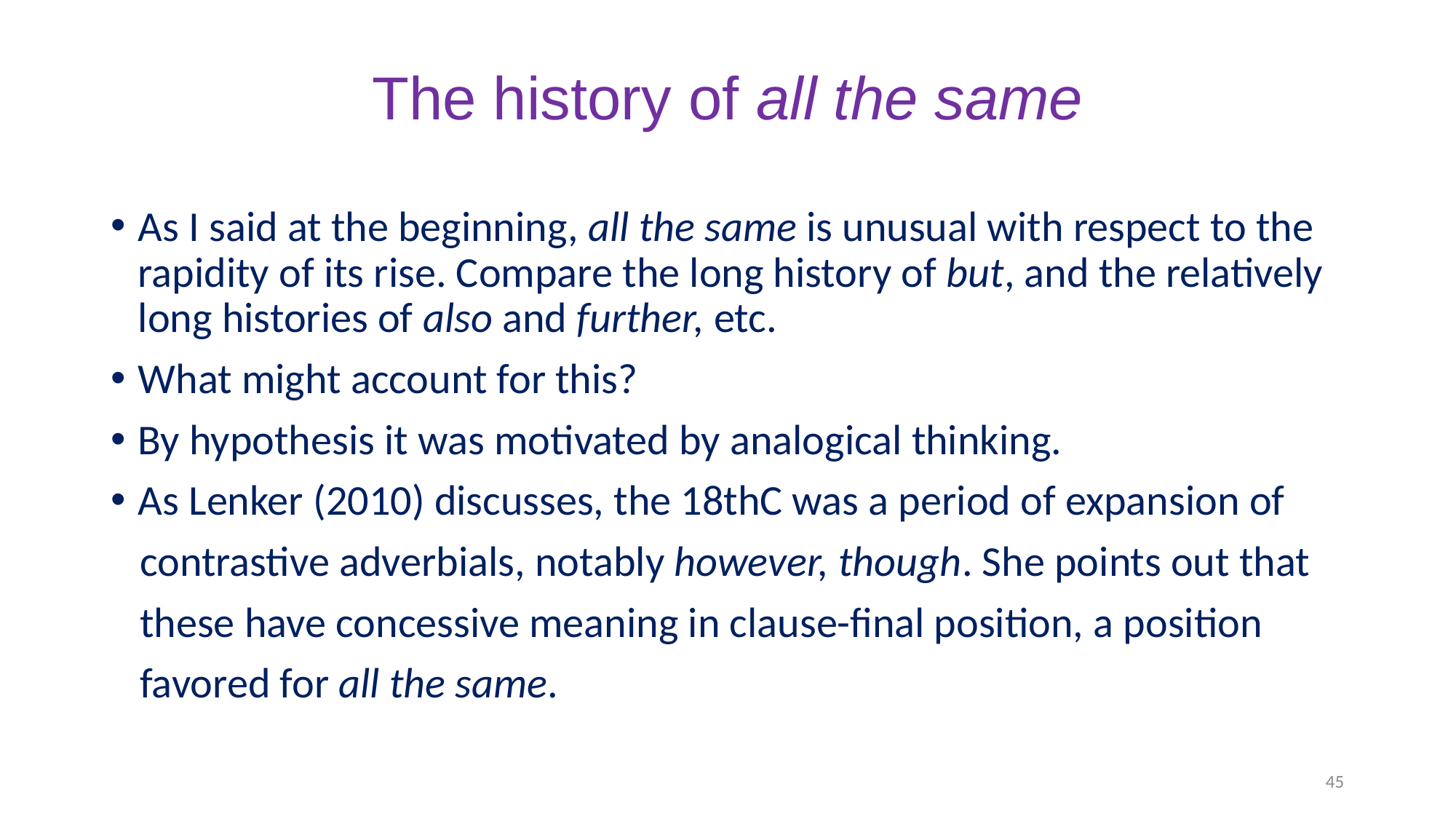

# The history of all the same
As I said at the beginning, all the same is unusual with respect to the rapidity of its rise. Compare the long history of but, and the relatively long histories of also and further, etc.
What might account for this?
By hypothesis it was motivated by analogical thinking.
As Lenker (2010) discusses, the 18thC was a period of expansion of
   contrastive adverbials, notably however, though. She points out that
   these have concessive meaning in clause-final position, a position
   favored for all the same.

45